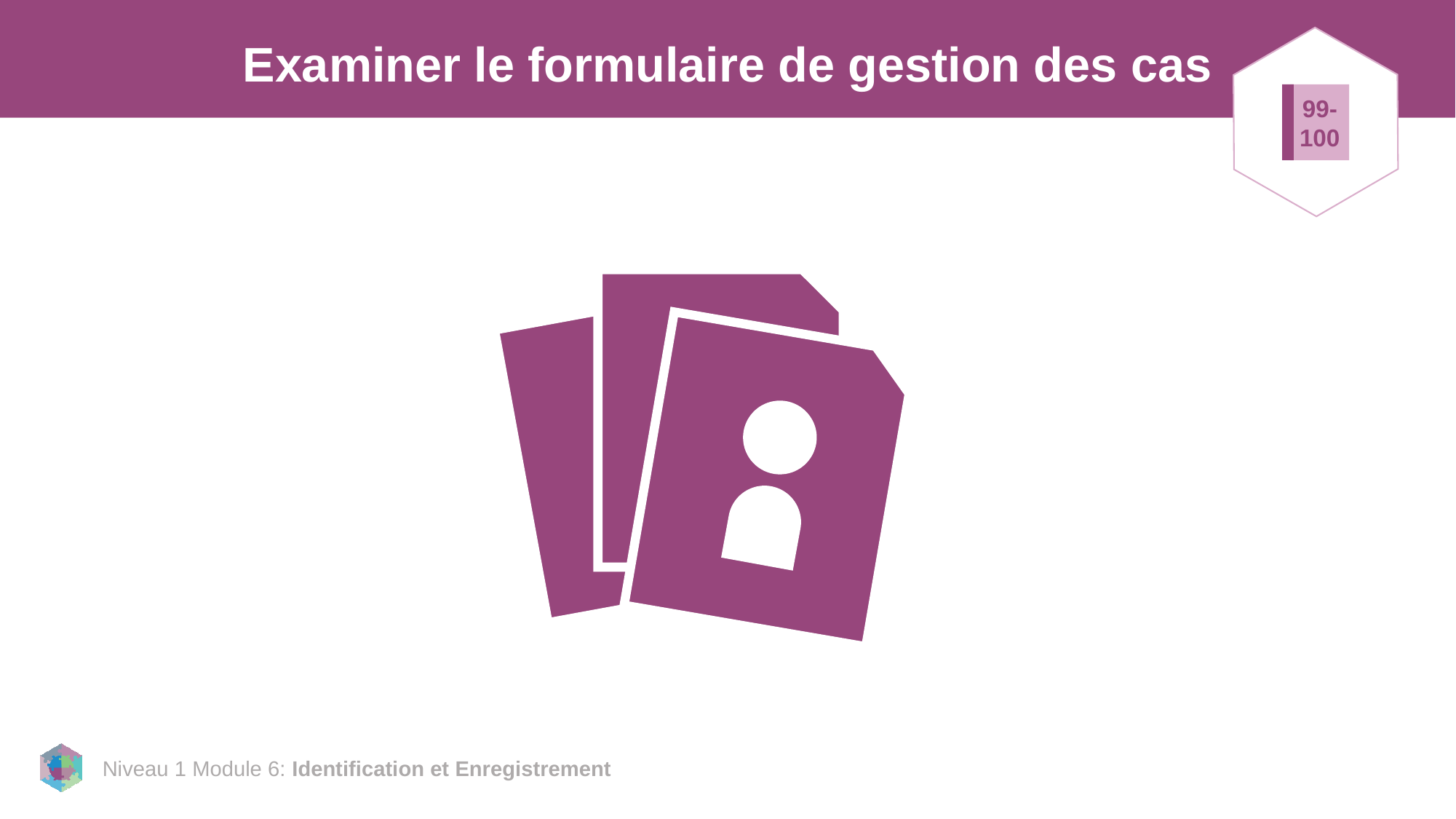

99-100

# Examiner le formulaire de gestion des cas